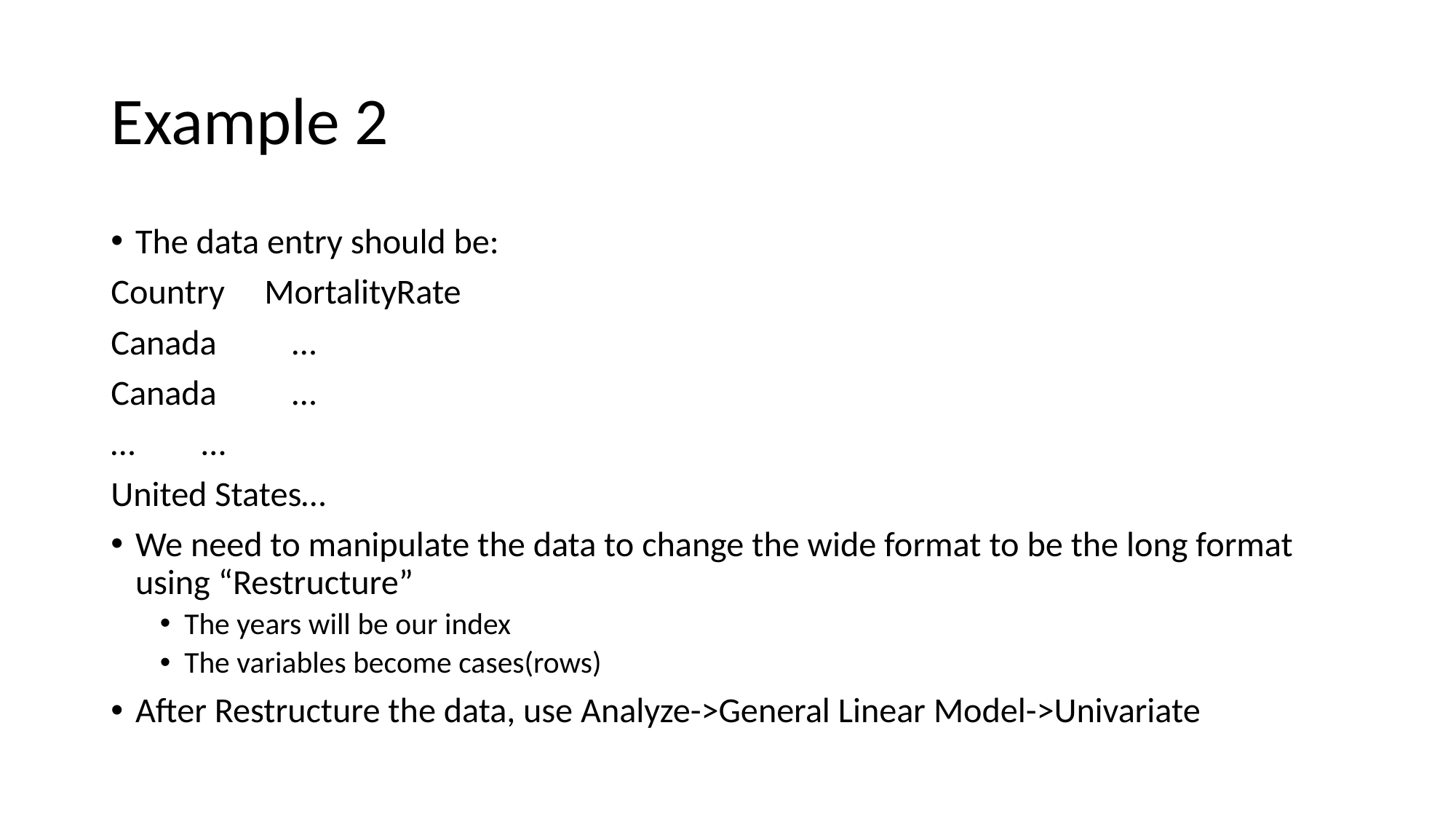

# Example 2
The data entry should be:
Country     MortalityRate
Canada	…
Canada	…
…		…
United States…
We need to manipulate the data to change the wide format to be the long format using “Restructure”
The years will be our index
The variables become cases(rows)
After Restructure the data, use Analyze->General Linear Model->Univariate